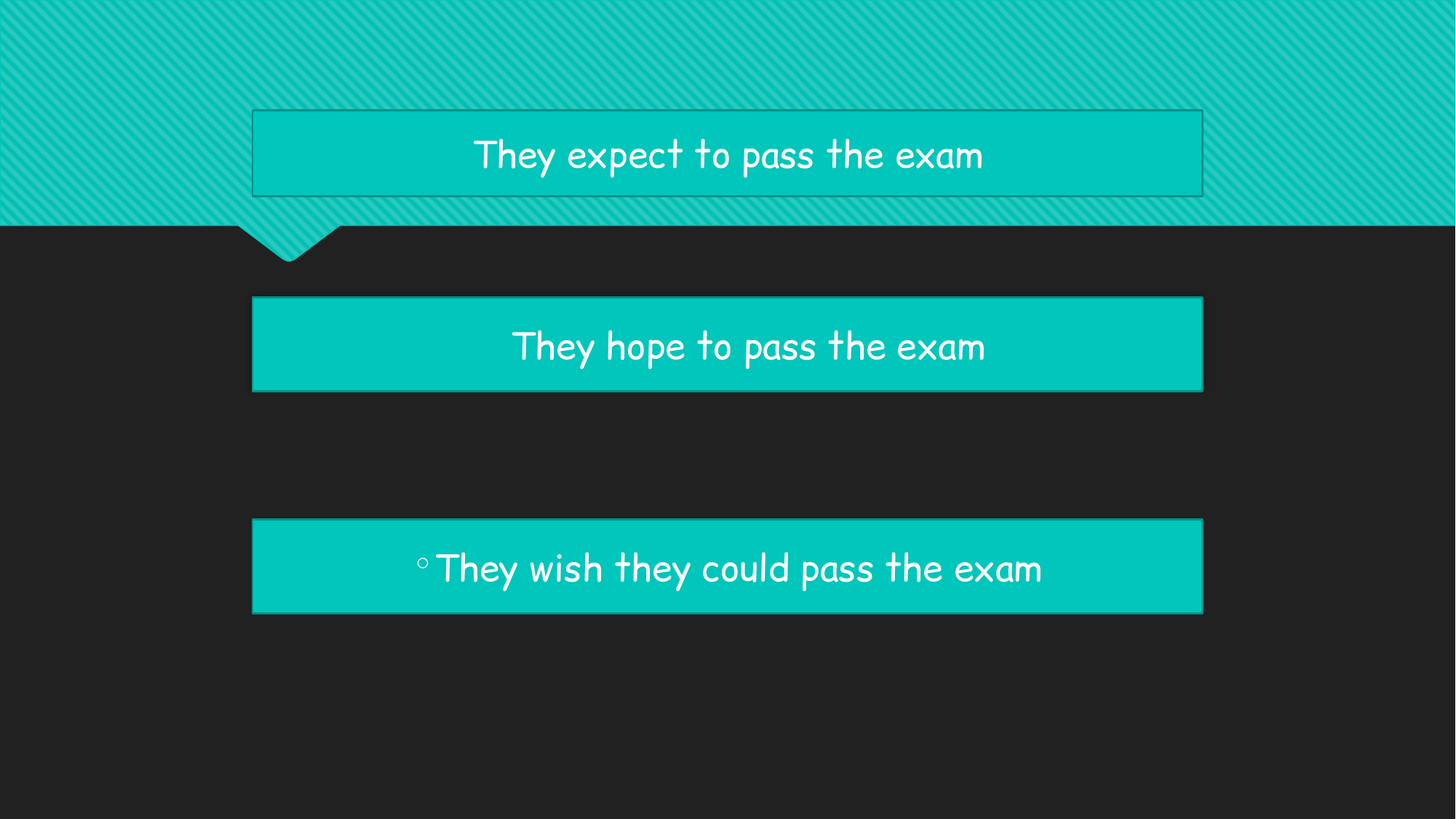

They expect to pass the exam
They hope to pass the exam
They wish they could pass the exam